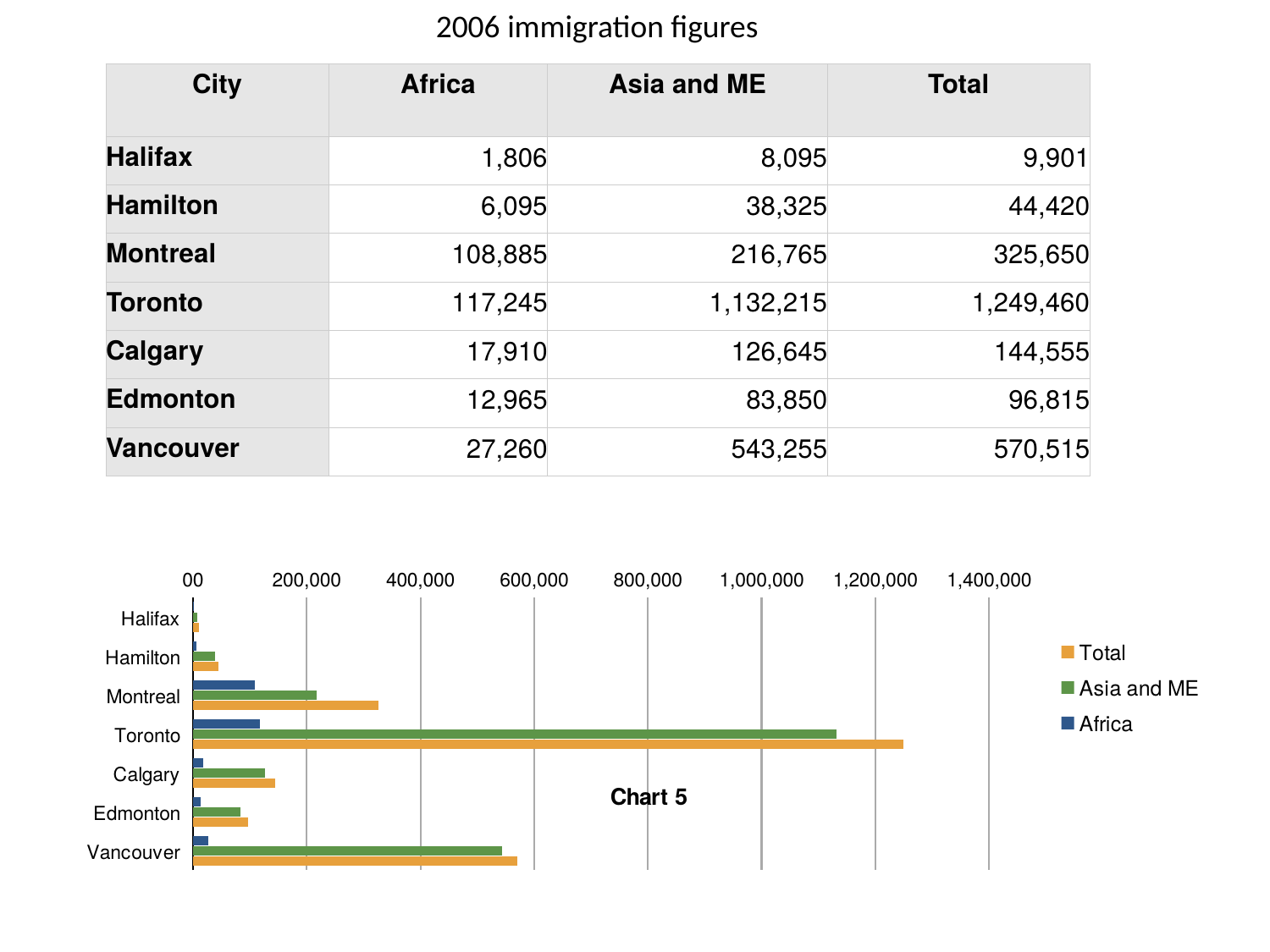

2006 immigration figures
| City | Africa | Asia and ME | Total |
| --- | --- | --- | --- |
| Halifax | 1,806 | 8,095 | 9,901 |
| Hamilton | 6,095 | 38,325 | 44,420 |
| Montreal | 108,885 | 216,765 | 325,650 |
| Toronto | 117,245 | 1,132,215 | 1,249,460 |
| Calgary | 17,910 | 126,645 | 144,555 |
| Edmonton | 12,965 | 83,850 | 96,815 |
| Vancouver | 27,260 | 543,255 | 570,515 |

### Chart: Chart 5

| Category | Africa | Asia and ME | Total |
|---|---|---|---|
| Halifax | 1806.0 | 8095.0 | 9901.0 |
| Hamilton | 6095.0 | 38325.0 | 44420.0 |
| Montreal | 108885.0 | 216765.0 | 325650.0 |
| Toronto | 117245.0 | 1132215.0 | 1249460.0 |
| Calgary | 17910.0 | 126645.0 | 144555.0 |
| Edmonton | 12965.0 | 83850.0 | 96815.0 |
| Vancouver | 27260.0 | 543255.0 | 570515.0 |